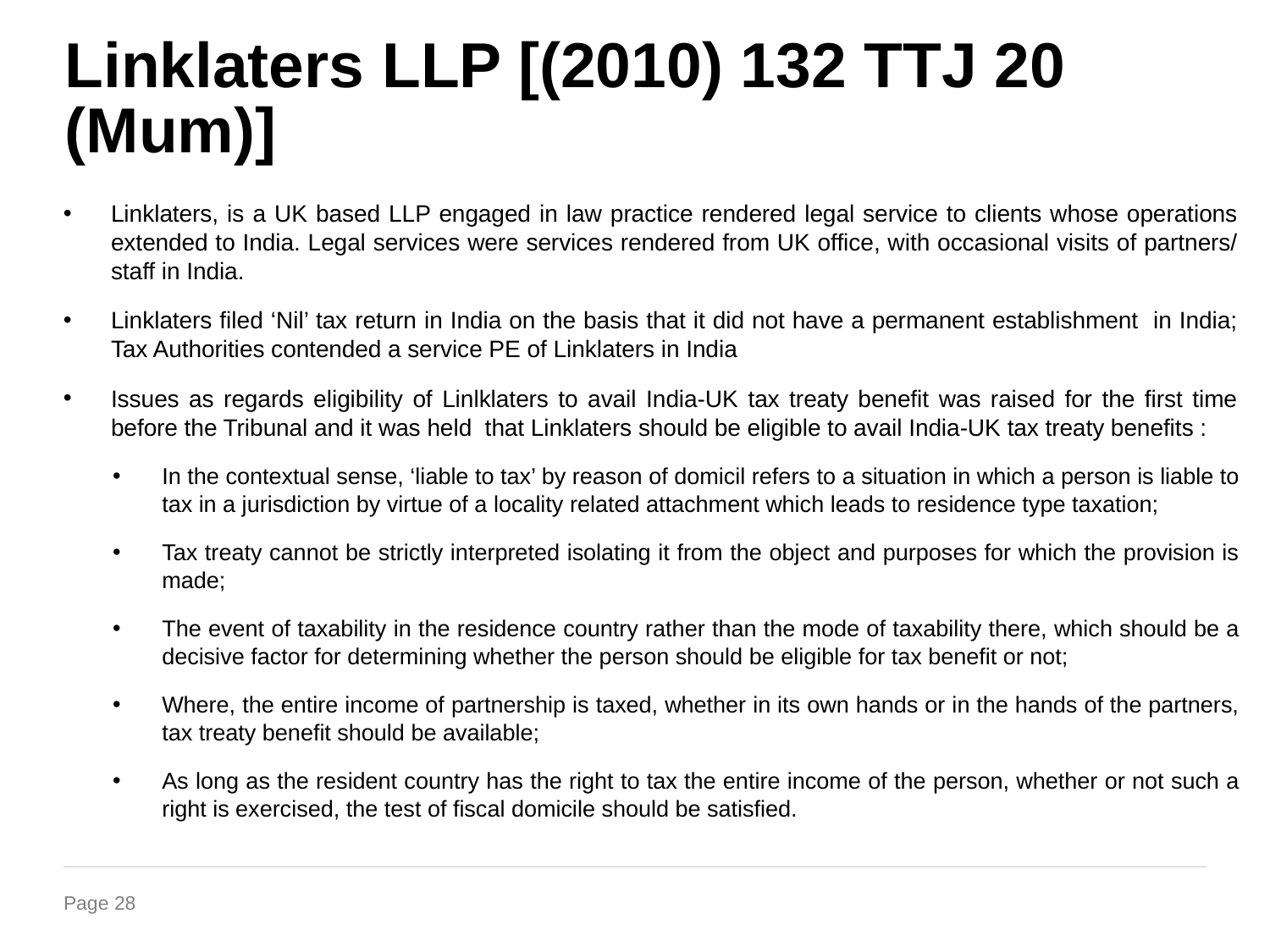

# Linklaters LLP [(2010) 132 TTJ 20 (Mum)]
Linklaters, is a UK based LLP engaged in law practice rendered legal service to clients whose operations extended to India. Legal services were services rendered from UK office, with occasional visits of partners/ staff in India.
Linklaters filed ‘Nil’ tax return in India on the basis that it did not have a permanent establishment  in India; Tax Authorities contended a service PE of Linklaters in India
Issues as regards eligibility of Linlklaters to avail India-UK tax treaty benefit was raised for the first time before the Tribunal and it was held  that Linklaters should be eligible to avail India-UK tax treaty benefits :
In the contextual sense, ‘liable to tax’ by reason of domicil refers to a situation in which a person is liable to tax in a jurisdiction by virtue of a locality related attachment which leads to residence type taxation;
Tax treaty cannot be strictly interpreted isolating it from the object and purposes for which the provision is made;
The event of taxability in the residence country rather than the mode of taxability there, which should be a decisive factor for determining whether the person should be eligible for tax benefit or not;
Where, the entire income of partnership is taxed, whether in its own hands or in the hands of the partners, tax treaty benefit should be available;
As long as the resident country has the right to tax the entire income of the person, whether or not such a right is exercised, the test of fiscal domicile should be satisfied.